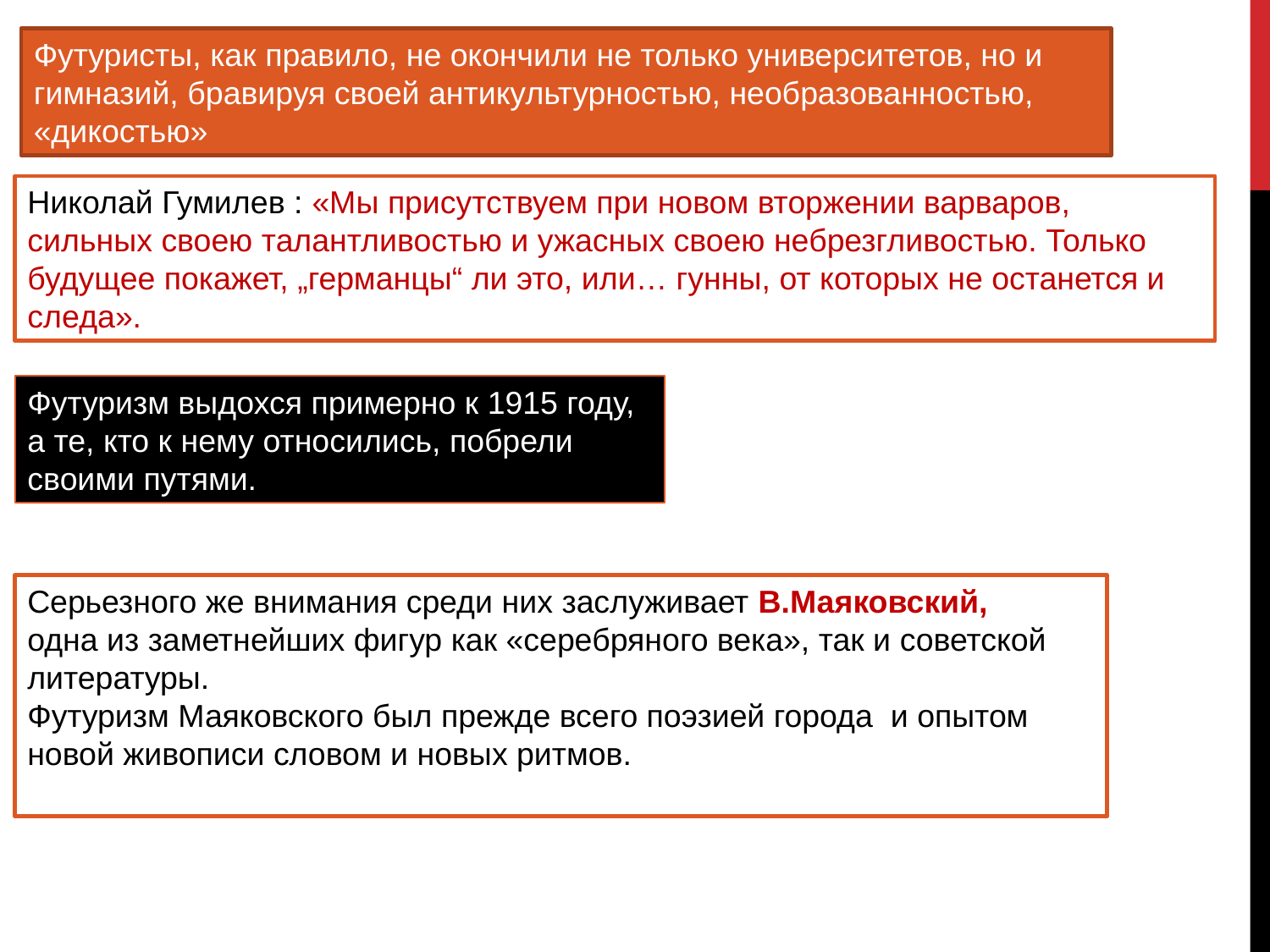

Футуристы, как правило, не окончили не только университетов, но и гимназий, бравируя своей антикультурностью, необразованностью, «дикостью»
Николай Гумилев : «Мы присутствуем при новом вторжении варваров, сильных своею талантливостью и ужасных своею небрезгливостью. Только будущее покажет, „германцы“ ли это, или… гунны, от которых не останется и следа».
Футуризм выдохся примерно к 1915 году, а те, кто к нему относились, побрели своими путями.
Серьезного же внимания среди них заслуживает В.Маяковский,
одна из заметнейших фигур как «серебряного века», так и советской литературы.
Футуризм Маяковского был прежде всего поэзией города  и опытом новой живописи словом и новых ритмов.